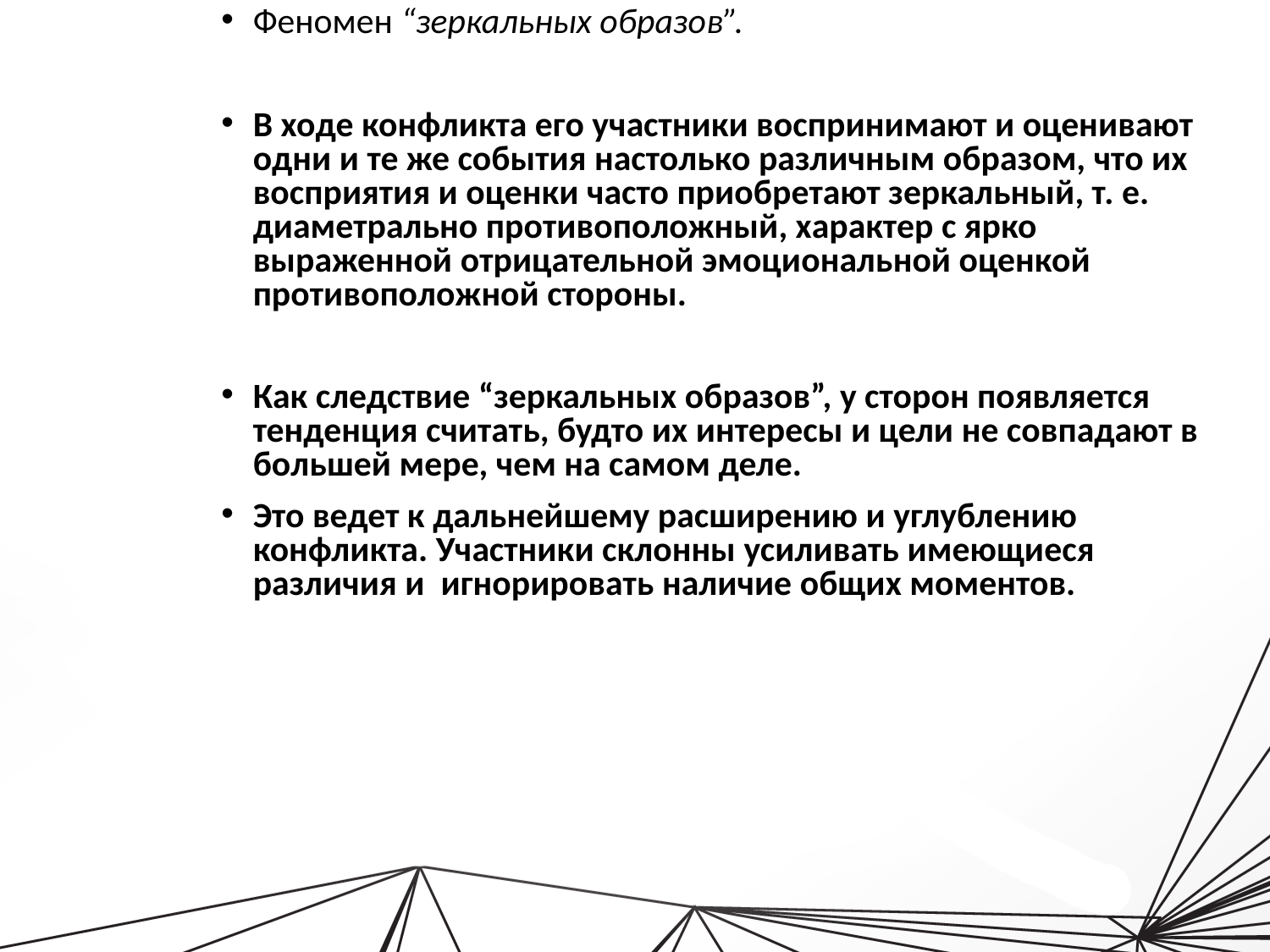

Феномен “зеркальных образов”.

В ходе конфликта его участники воспринимают и оценивают одни и те же события настолько различным образом, что их восприятия и оценки часто приобретают зеркальный, т. е. диаметрально противоположный, характер с ярко выраженной отрицательной эмоциональной оценкой противоположной стороны.

Как следствие “зеркальных образов”, у сторон появляется тенденция считать, будто их интересы и цели не совпадают в большей мере, чем на самом деле.
Это ведет к дальнейшему расширению и углублению конфликта. Участники склонны усиливать имеющиеся различия и  игнорировать наличие общих моментов.